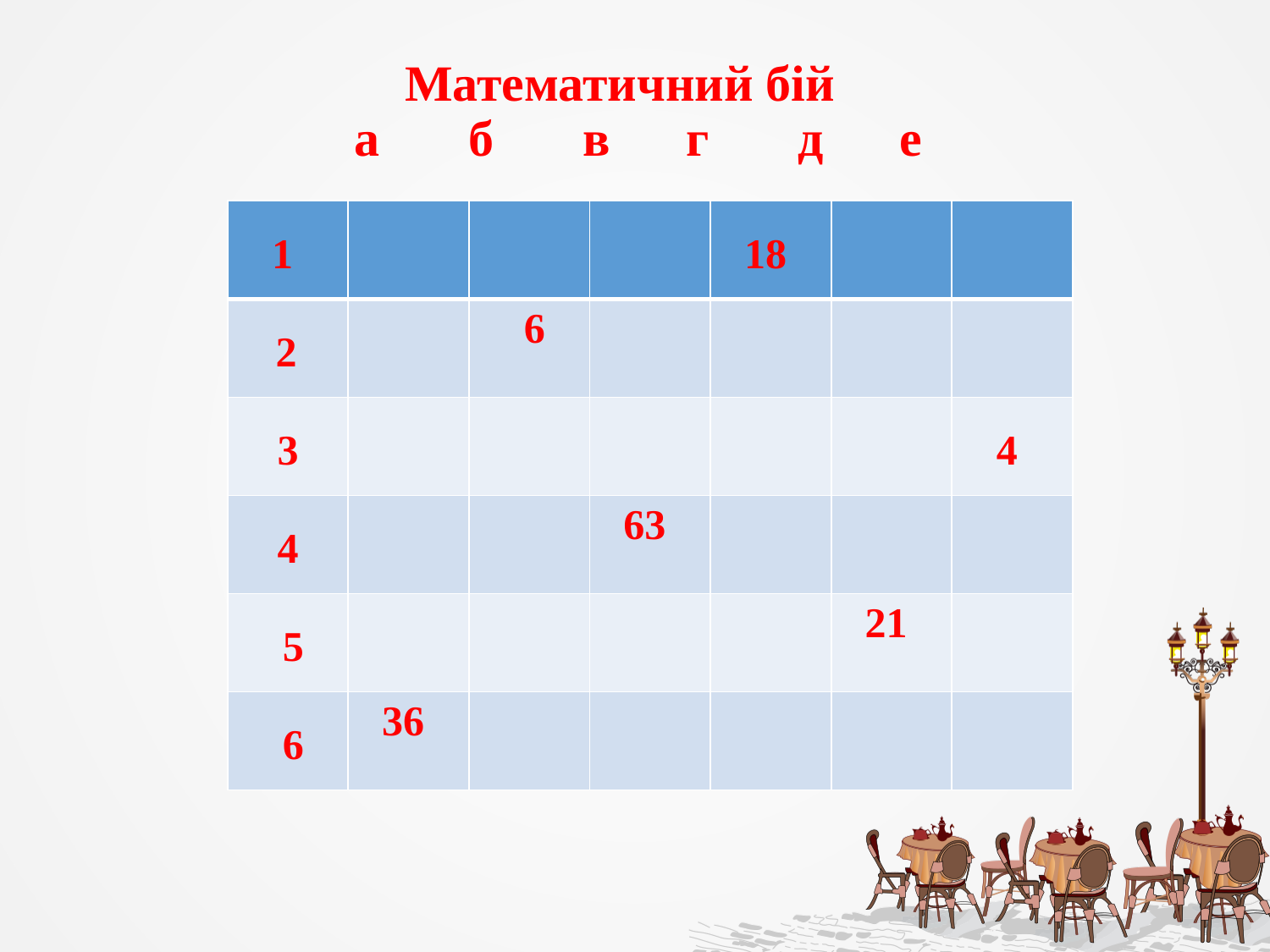

# Математичний бій а       б       в      г       д      е
| 1 |  |  |  | 18 |  |  |
| --- | --- | --- | --- | --- | --- | --- |
| 2 |  | 6 |  |  |  |  |
| 3 |  |  |  |  |  | 4 |
| 4 |  |  | 63 |  |  |  |
| 5 |  |  |  |  | 21 |  |
| 6 | 36 |  |  |  |  |  |